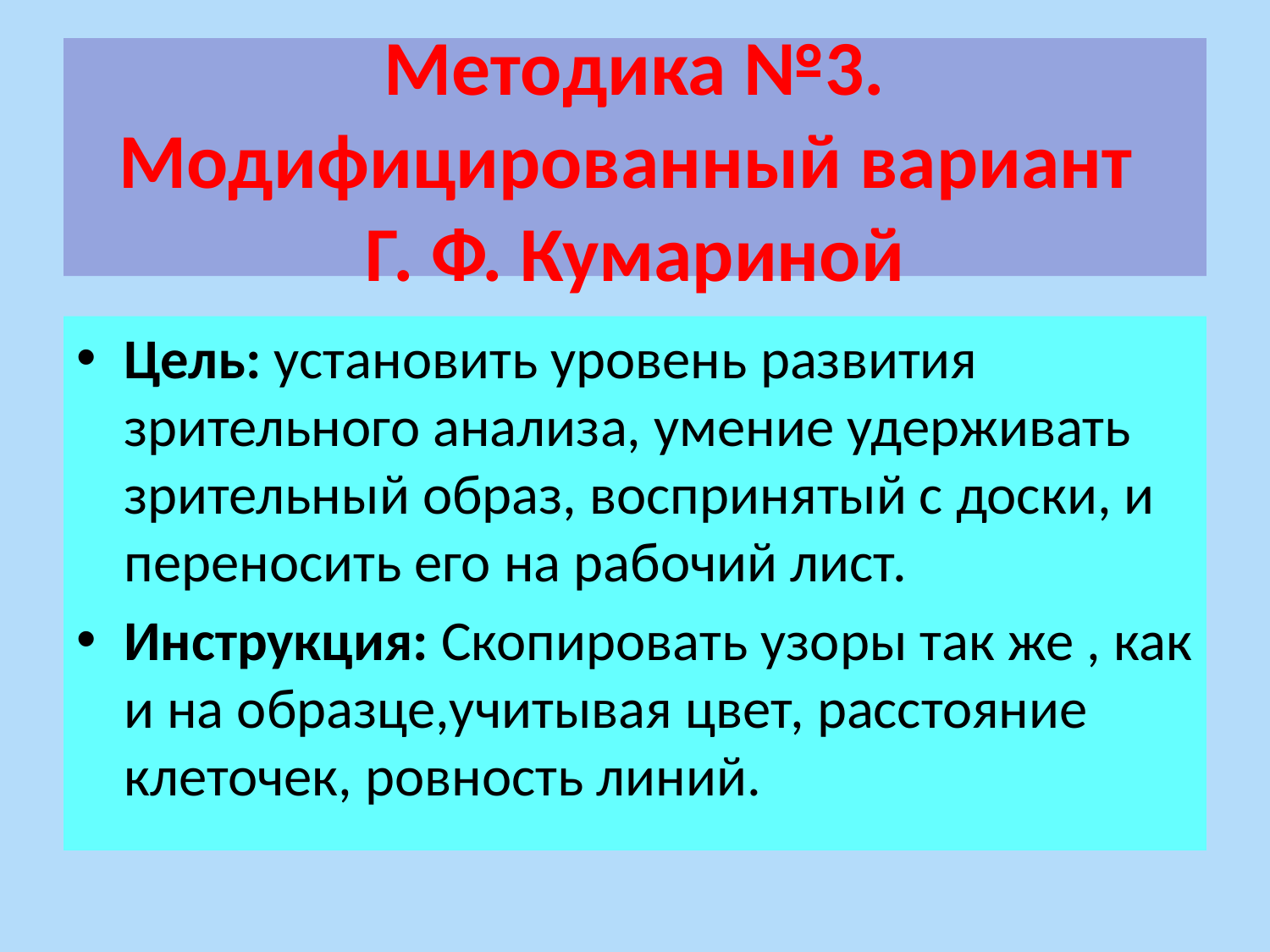

# Методика №3. Модифицированный вариант Г. Ф. Кумариной
Цель: установить уровень развития зрительного анализа, умение удерживать зрительный образ, воспринятый с доски, и переносить его на рабочий лист.
Инструкция: Скопировать узоры так же , как и на образце,учитывая цвет, расстояние клеточек, ровность линий.